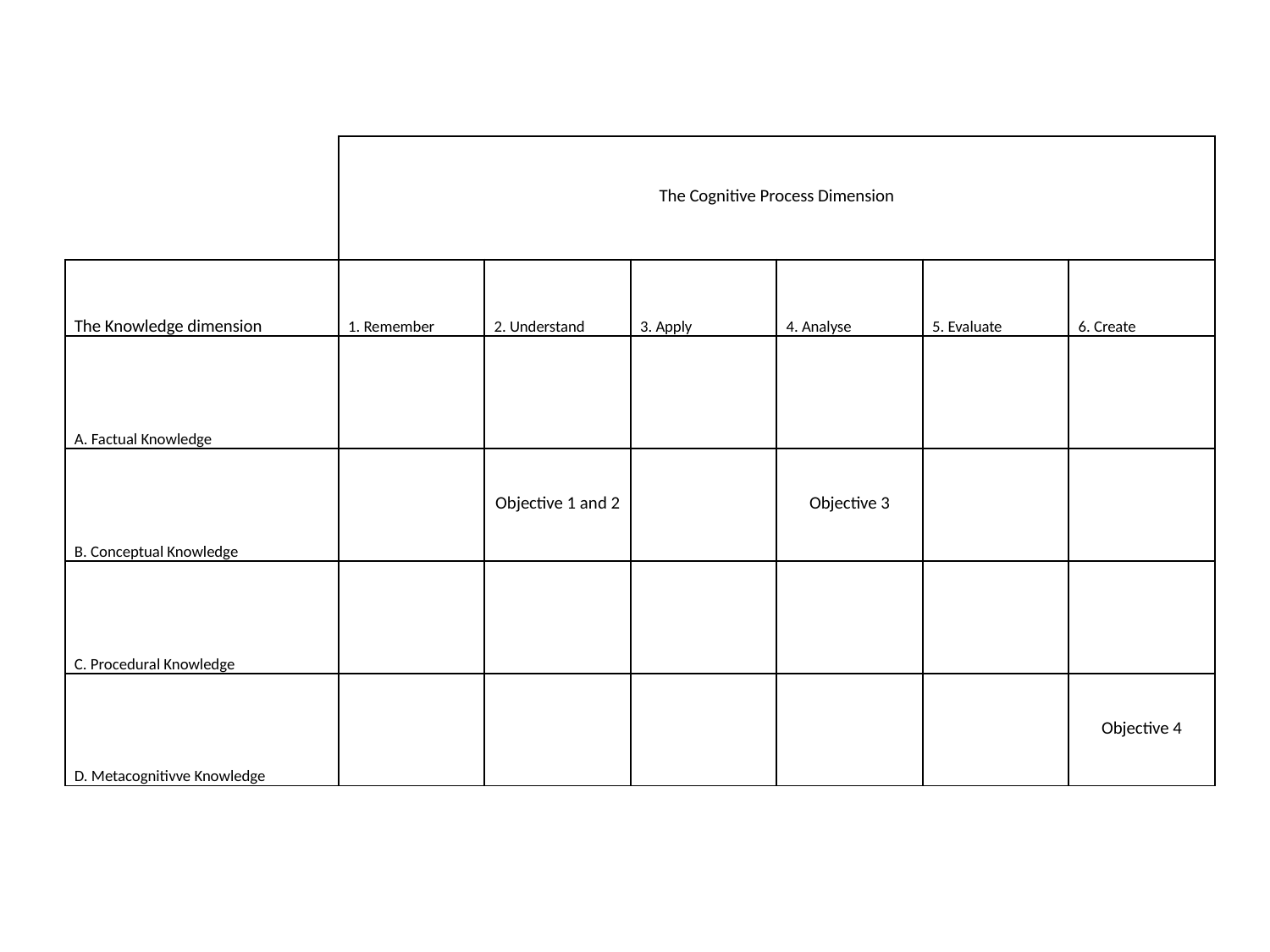

|  | The Cognitive Process Dimension |  |  |  |  |  |
| --- | --- | --- | --- | --- | --- | --- |
| The Knowledge dimension | 1. Remember | 2. Understand | 3. Apply | 4. Analyse | 5. Evaluate | 6. Create |
| A. Factual Knowledge |  |  |  |  |  |  |
| B. Conceptual Knowledge |  | Objective 1 and 2 |  | Objective 3 |  |  |
| C. Procedural Knowledge |  |  |  |  |  |  |
| D. Metacognitivve Knowledge |  |  |  |  |  | Objective 4 |